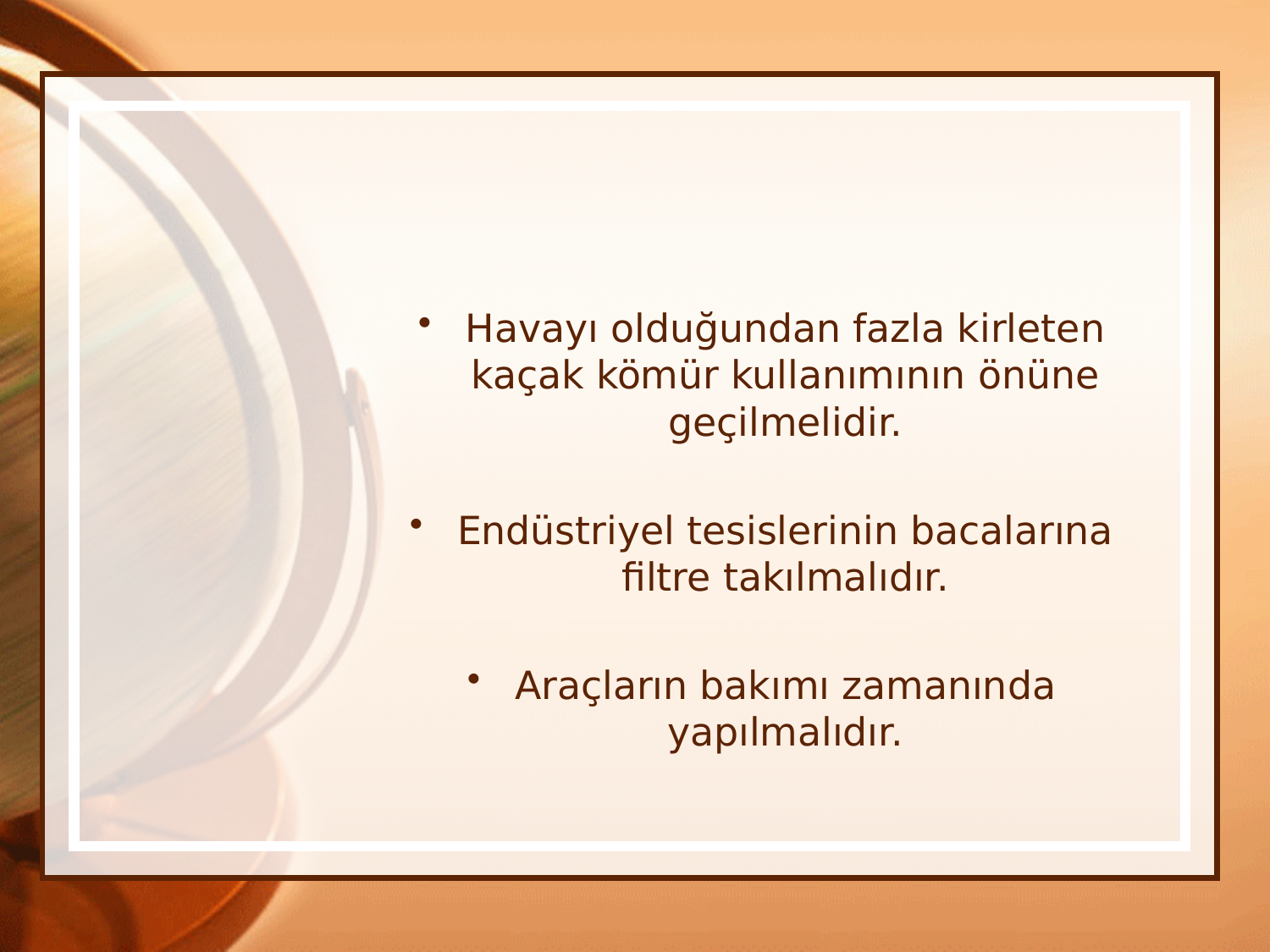

#

Havayı olduğundan fazla kirleten kaçak kömür kullanımının önüne geçilmelidir.

Endüstriyel tesislerinin bacalarına filtre takılmalıdır.

Araçların bakımı zamanında yapılmalıdır.